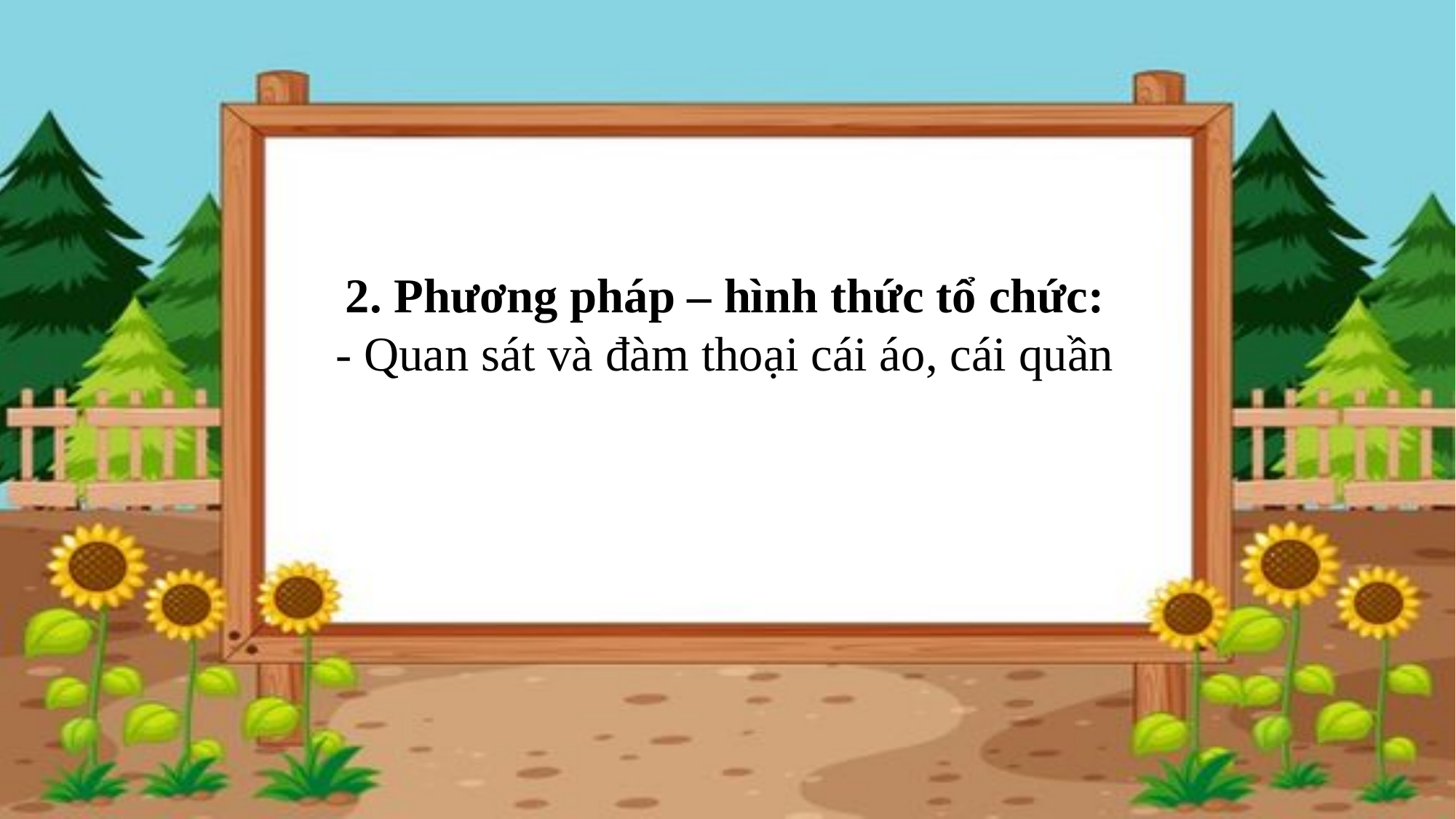

2. Phương pháp – hình thức tổ chức:
- Quan sát và đàm thoại cái áo, cái quần